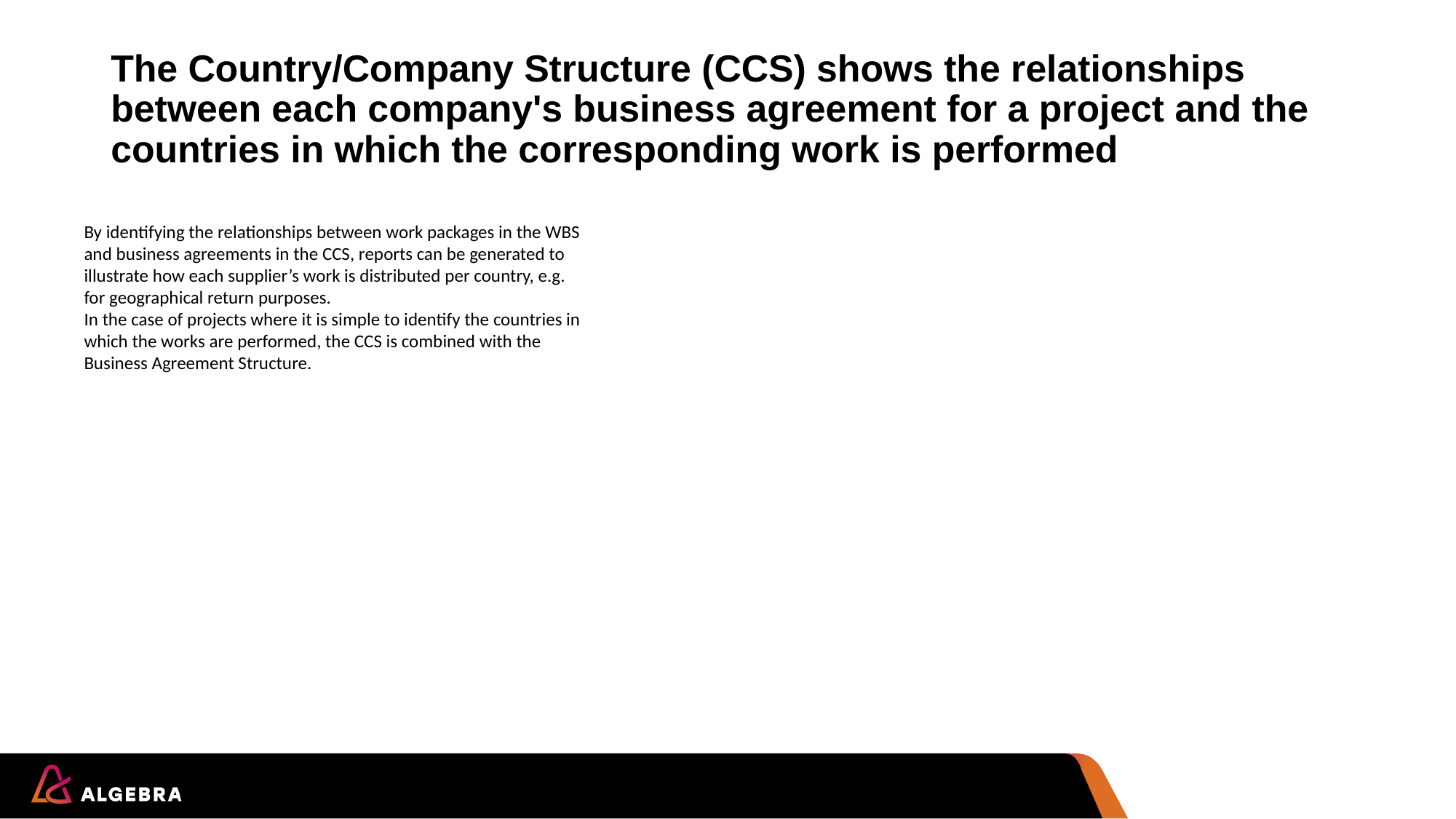

# The Country/Company Structure (CCS) shows the relationships between each companyʹs business agreement for a project and the countries in which the corresponding work is performed
By identifying the relationships between work packages in the WBS and business agreements in the CCS, reports can be generated to illustrate how each supplier’s work is distributed per country, e.g. for geographical return purposes.
In the case of projects where it is simple to identify the countries in which the works are performed, the CCS is combined with the Business Agreement Structure.